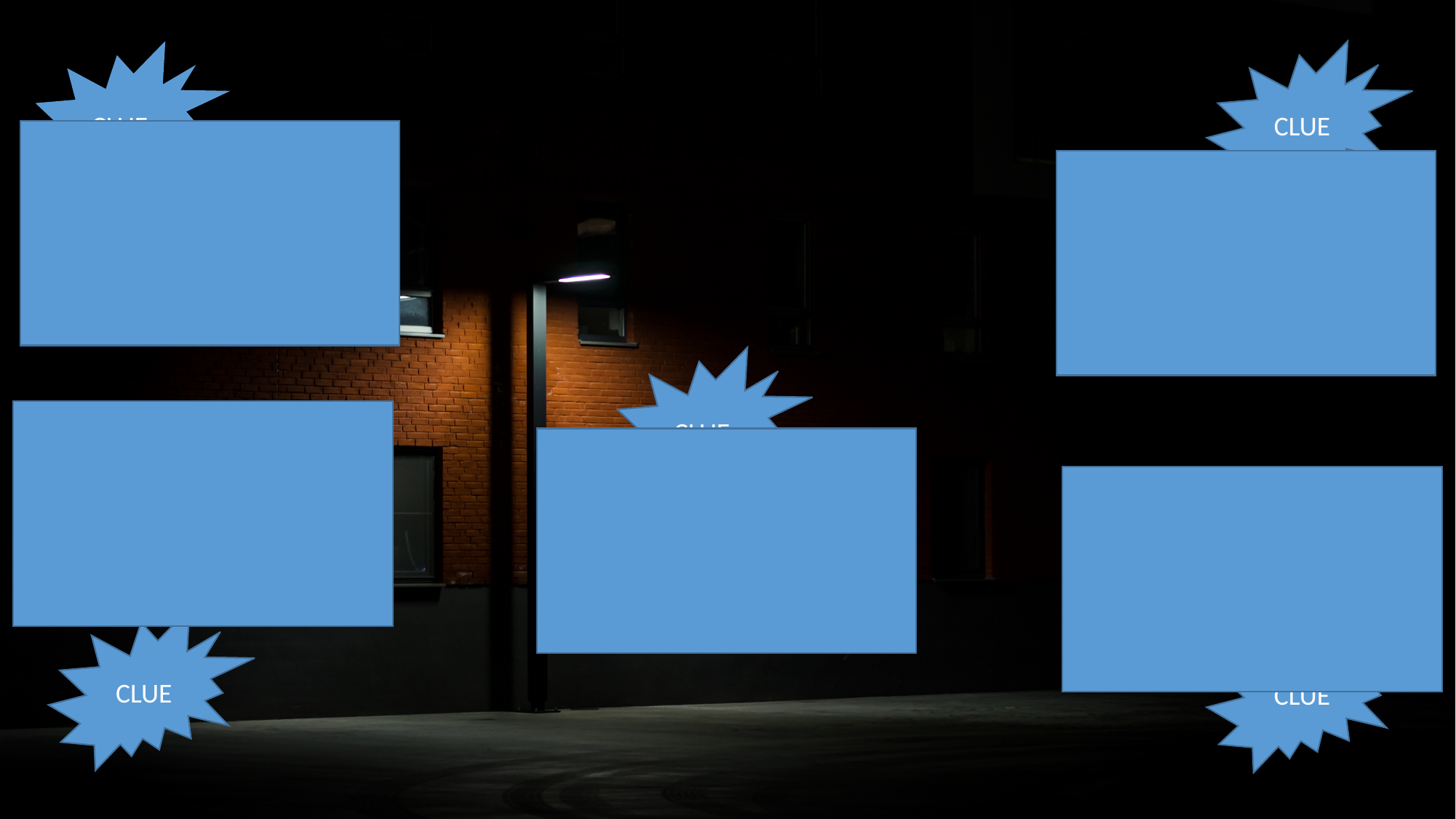

CLUE
CLUE

Crime scene picture. Random links hidden in picture

CLUE

CLUE
CLUE